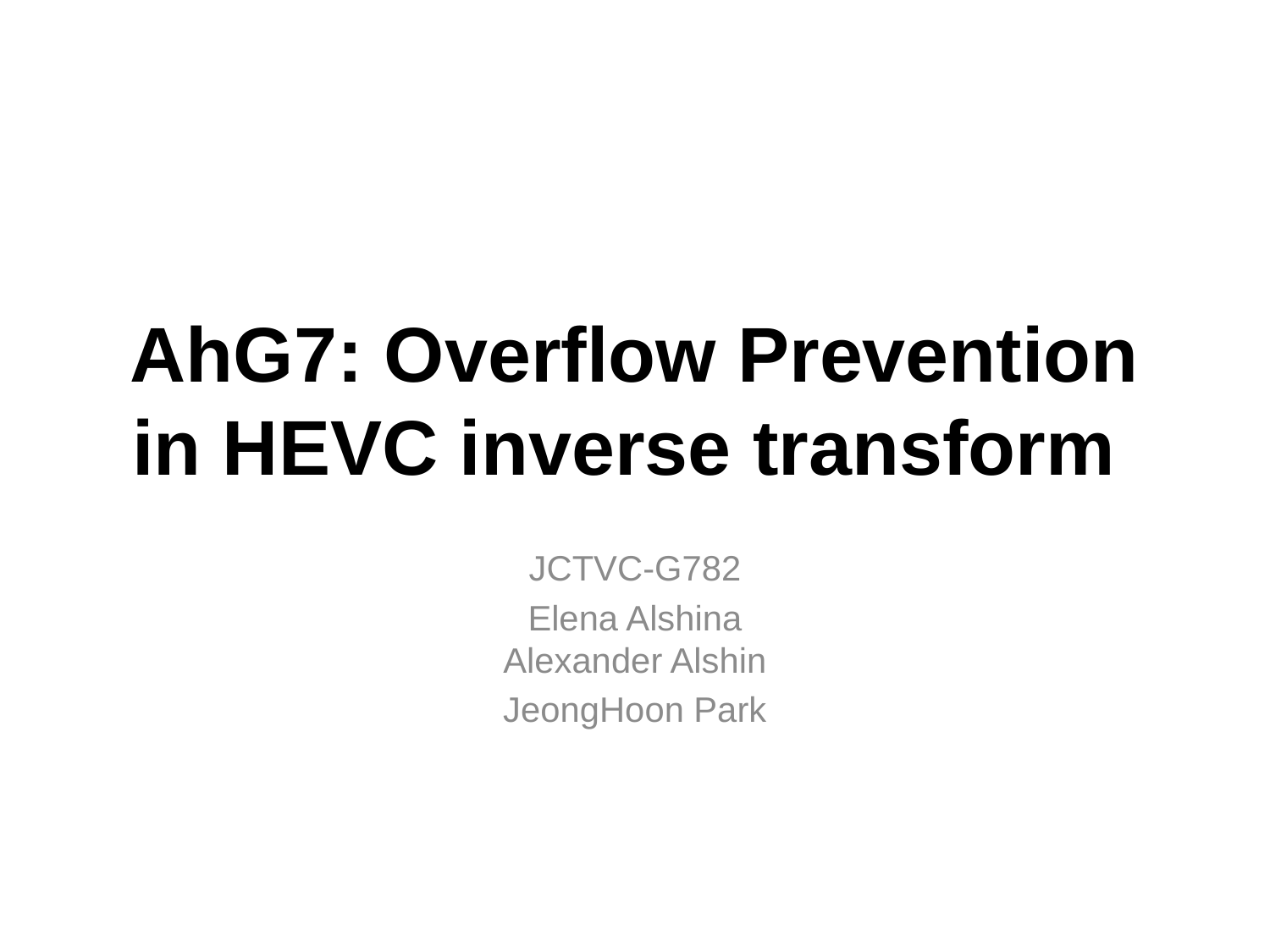

# AhG7: Overflow Prevention in HEVC inverse transform
JCTVC-G782
Elena Alshina
Alexander Alshin
JeongHoon Park